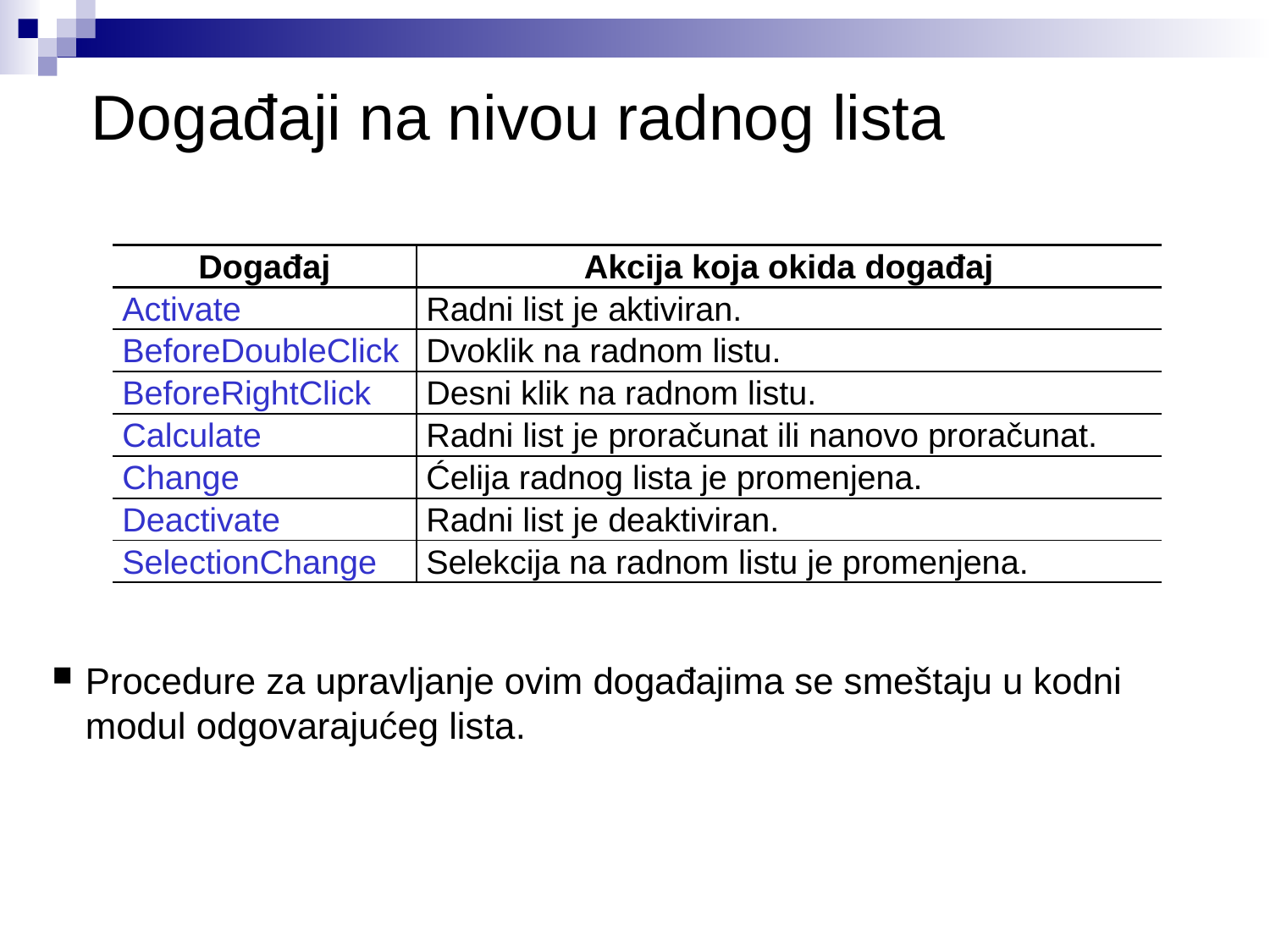

# Događaji na nivou radnog lista
| Događaj | Akcija koja okida događaj |
| --- | --- |
| Activate | Radni list je aktiviran. |
| BeforeDoubleClick | Dvoklik na radnom listu. |
| BeforeRightClick | Desni klik na radnom listu. |
| Calculate | Radni list je proračunat ili nanovo proračunat. |
| Change | Ćelija radnog lista je promenjena. |
| Deactivate | Radni list je deaktiviran. |
| SelectionChange | Selekcija na radnom listu je promenjena. |
Procedure za upravljanje ovim događajima se smeštaju u kodni modul odgovarajućeg lista.